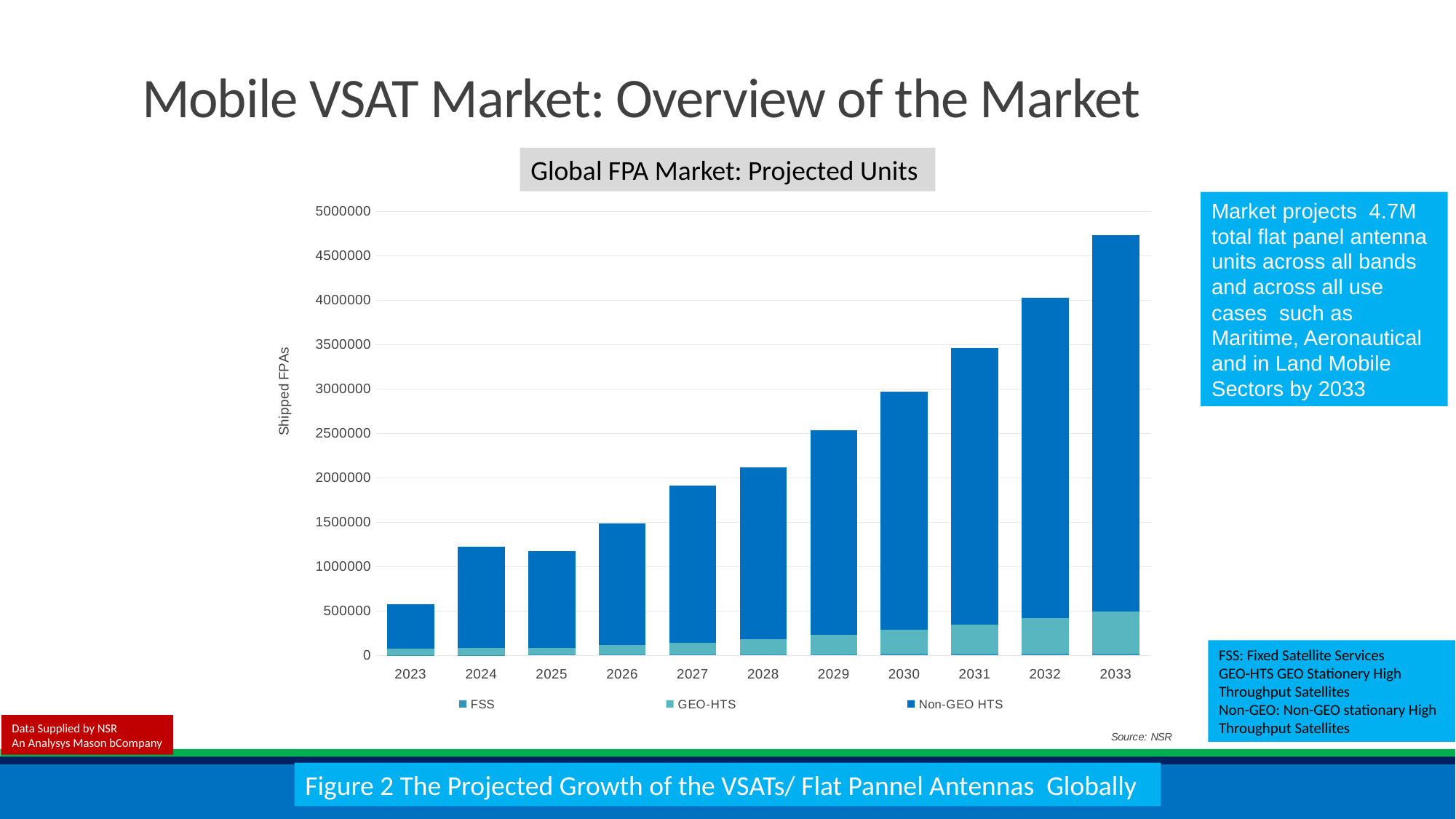

# Mobile VSAT Market: Overview of the Market

### Chart

| Category | FSS | GEO-HTS | Non-GEO HTS |
|---|---|---|---|
| 2023 | 4214.904999999999 | 70816.06250000007 | 502857.32733303314 |
| 2024 | 4743.1375 | 78570.99750000006 | 1135209.4326816422 |
| 2025 | 5833.124999999999 | 79612.24750000004 | 1084759.648941119 |
| 2026 | 7464.357499999998 | 105640.77749999998 | 1374599.4598382465 |
| 2027 | 9064.4025 | 134980.0 | 1763264.7687461497 |
| 2028 | 11281.609999999999 | 172358.57249999995 | 1934061.2218166713 |
| 2029 | 12705.494999999997 | 220371.89749999993 | 2298320.6998383566 |
| 2030 | 15061.999999999998 | 270919.5275 | 2683611.1492480864 |
| 2031 | 16464.2375 | 330374.1774999998 | 3109826.604915093 |
| 2032 | 18378.3505652752 | 397975.67512822105 | 3610768.1257936894 |
| 2033 | 20010.992674592813 | 470601.929567567 | 4237181.812839016 |
Global FPA Market: Projected Units
Market projects  4.7M total flat panel antenna units across all bands and across all use cases  such as Maritime, Aeronautical and in Land Mobile Sectors by 2033
FSS: Fixed Satellite Services
GEO-HTS GEO Stationery High Throughput Satellites
Non-GEO: Non-GEO stationary High Throughput Satellites
Data Supplied by NSR
An Analysys Mason bCompany
Figure 2 The Projected Growth of the VSATs/ Flat Pannel Antennas  Globally